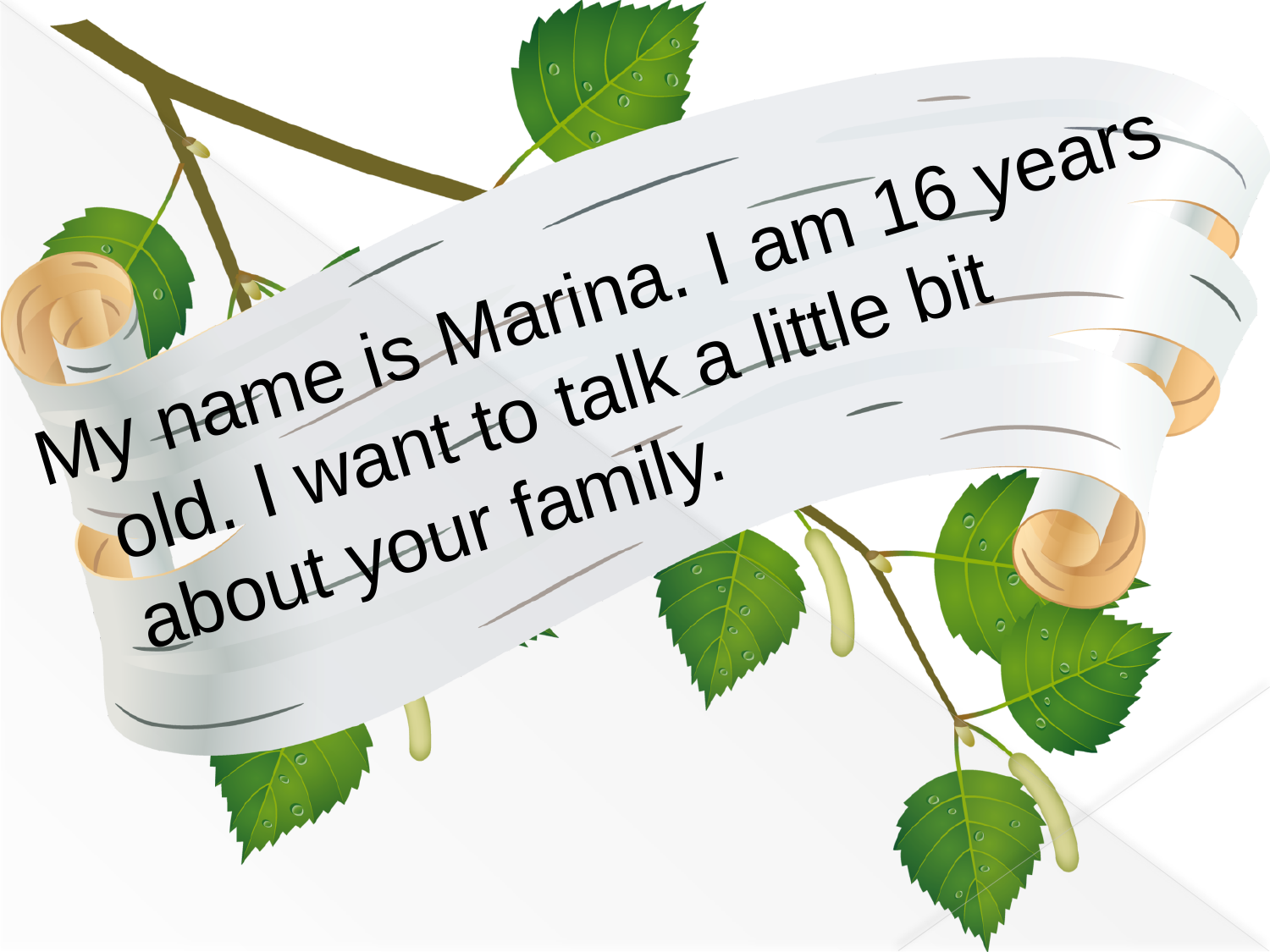

My name is Marina. I am 16 years old. I want to talk a little bit about your family.